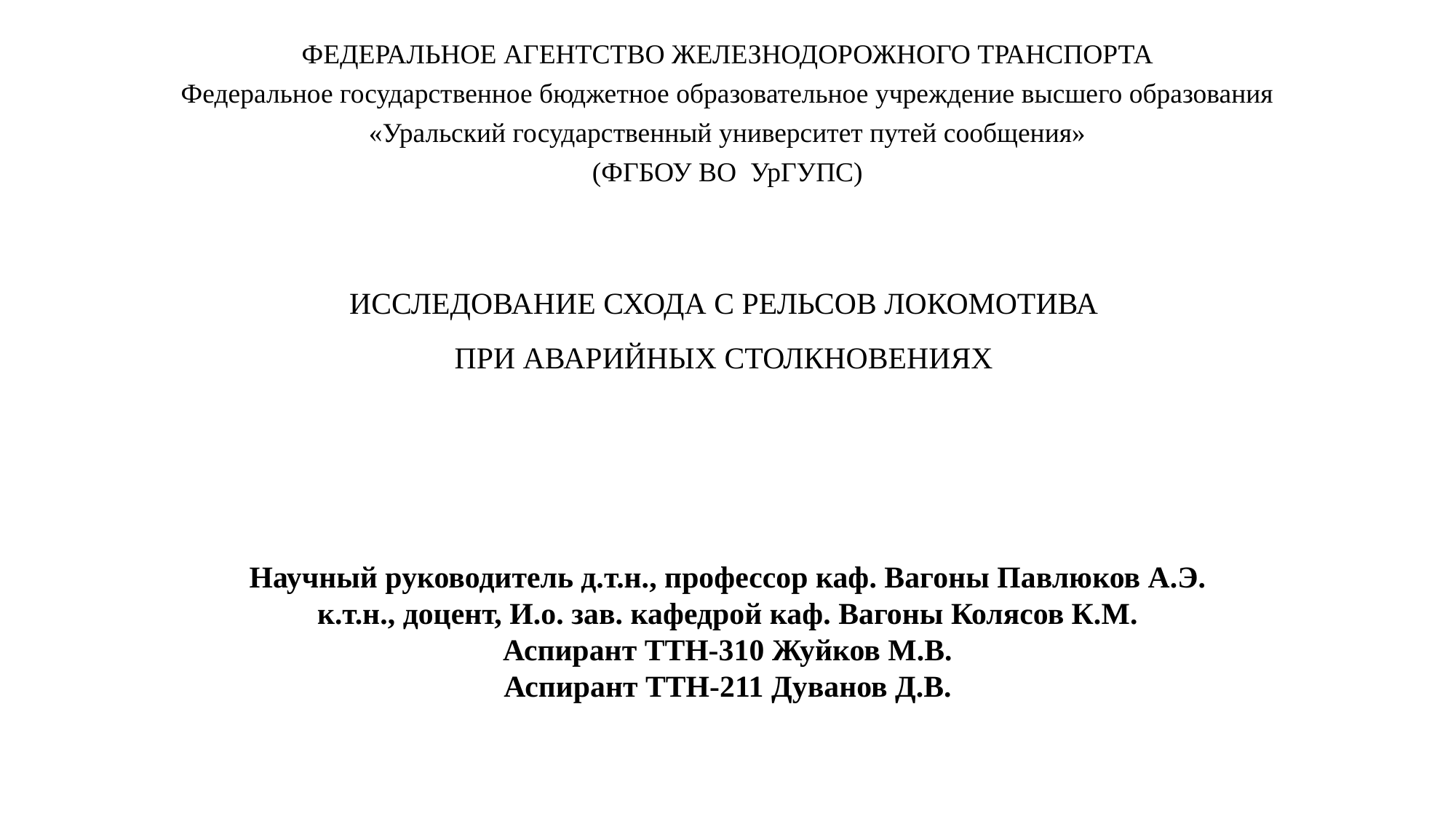

Федеральное агентство железнодорожного транспорта
Федеральное государственное бюджетное образовательное учреждение высшего образования
«Уральский государственный университет путей сообщения»
(ФГБОУ ВО  УрГУПС)
ИССЛЕДОВАНИЕ СХОДА С РЕЛЬСОВ ЛОКОМОТИВА
ПРИ АВАРИЙНЫХ СТОЛКНОВЕНИЯХ
Научный руководитель д.т.н., профессор каф. Вагоны Павлюков А.Э.
к.т.н., доцент, И.о. зав. кафедрой каф. Вагоны Колясов К.М.
Аспирант ТТН-310 Жуйков М.В.
Аспирант ТТН-211 Дуванов Д.В.